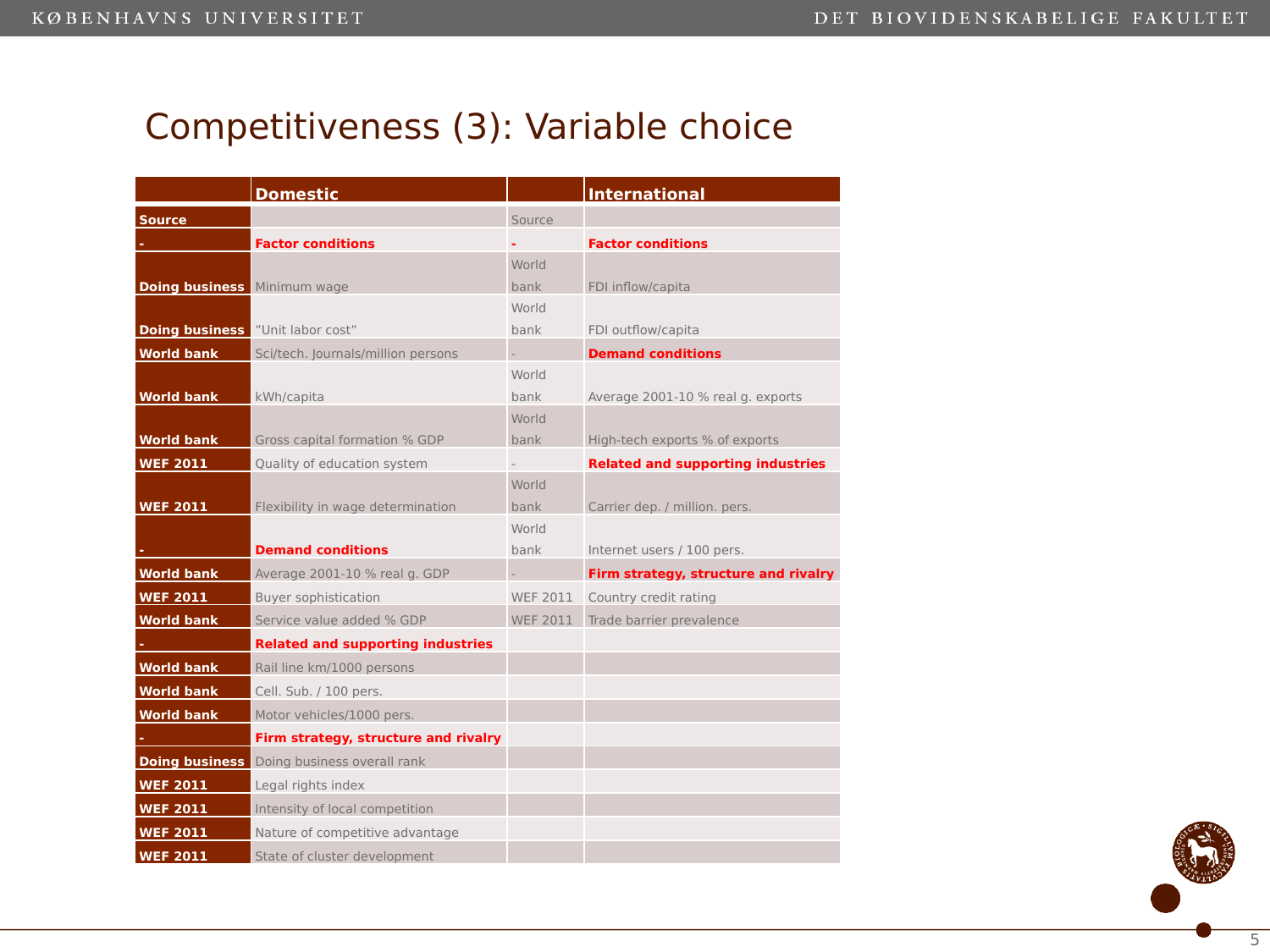

# Competitiveness (3): Variable choice
|  | Domestic |  | International |
| --- | --- | --- | --- |
| Source |  | Source |  |
| - | Factor conditions | - | Factor conditions |
| Doing business | Minimum wage | World bank | FDI inflow/capita |
| Doing business | ”Unit labor cost” | World bank | FDI outflow/capita |
| World bank | Sci/tech. Journals/million persons | - | Demand conditions |
| World bank | kWh/capita | World bank | Average 2001-10 % real g. exports |
| World bank | Gross capital formation % GDP | World bank | High-tech exports % of exports |
| WEF 2011 | Quality of education system | - | Related and supporting industries |
| WEF 2011 | Flexibility in wage determination | World bank | Carrier dep. / million. pers. |
| - | Demand conditions | World bank | Internet users / 100 pers. |
| World bank | Average 2001-10 % real g. GDP | - | Firm strategy, structure and rivalry |
| WEF 2011 | Buyer sophistication | WEF 2011 | Country credit rating |
| World bank | Service value added % GDP | WEF 2011 | Trade barrier prevalence |
| - | Related and supporting industries |  |  |
| World bank | Rail line km/1000 persons |  |  |
| World bank | Cell. Sub. / 100 pers. |  |  |
| World bank | Motor vehicles/1000 pers. |  |  |
| - | Firm strategy, structure and rivalry |  |  |
| Doing business | Doing business overall rank |  |  |
| WEF 2011 | Legal rights index |  |  |
| WEF 2011 | Intensity of local competition |  |  |
| WEF 2011 | Nature of competitive advantage |  |  |
| WEF 2011 | State of cluster development |  |  |